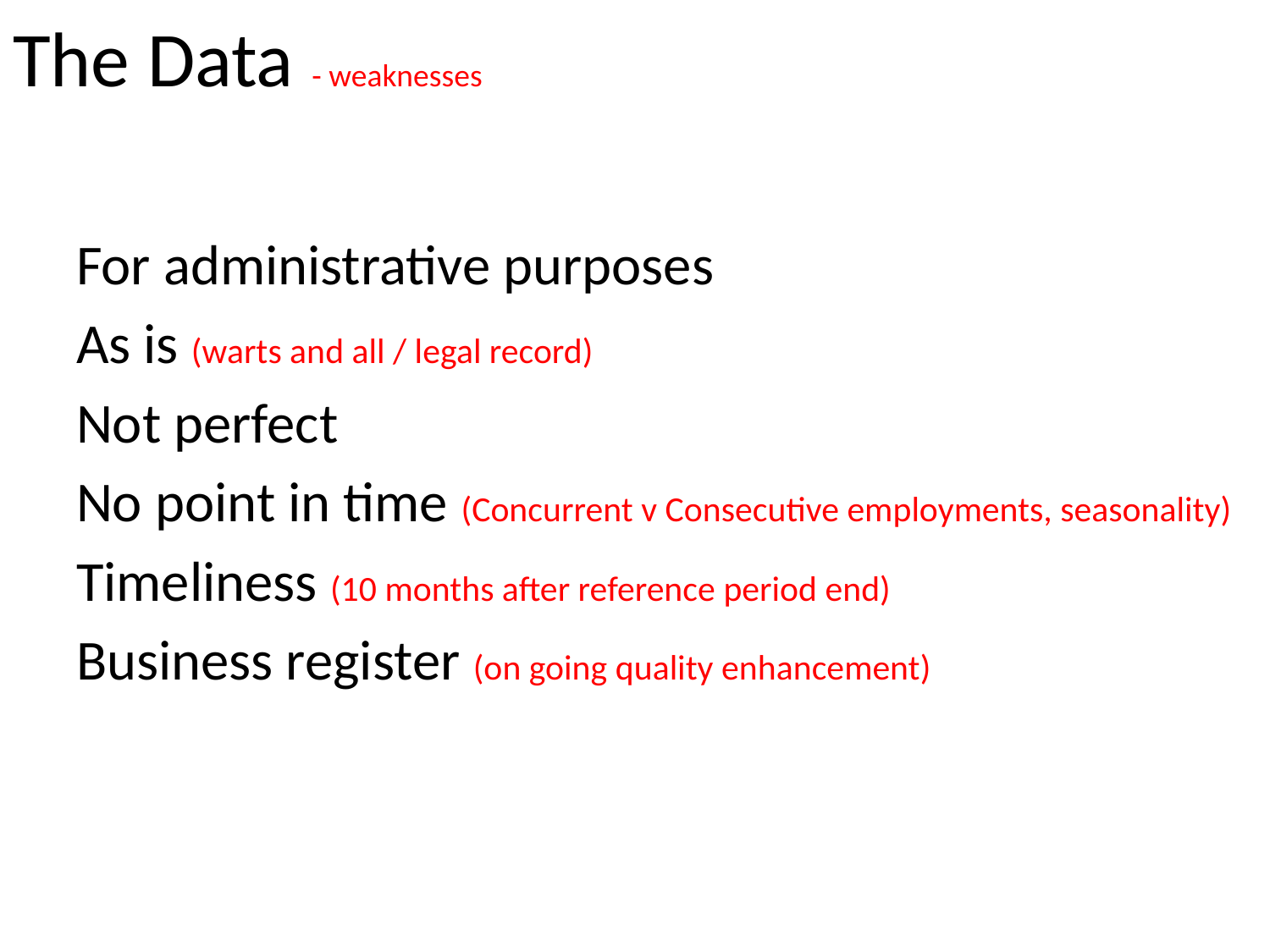

# The Data - weaknesses
For administrative purposes
As is (warts and all / legal record)
Not perfect
No point in time (Concurrent v Consecutive employments, seasonality)
Timeliness (10 months after reference period end)
Business register (on going quality enhancement)